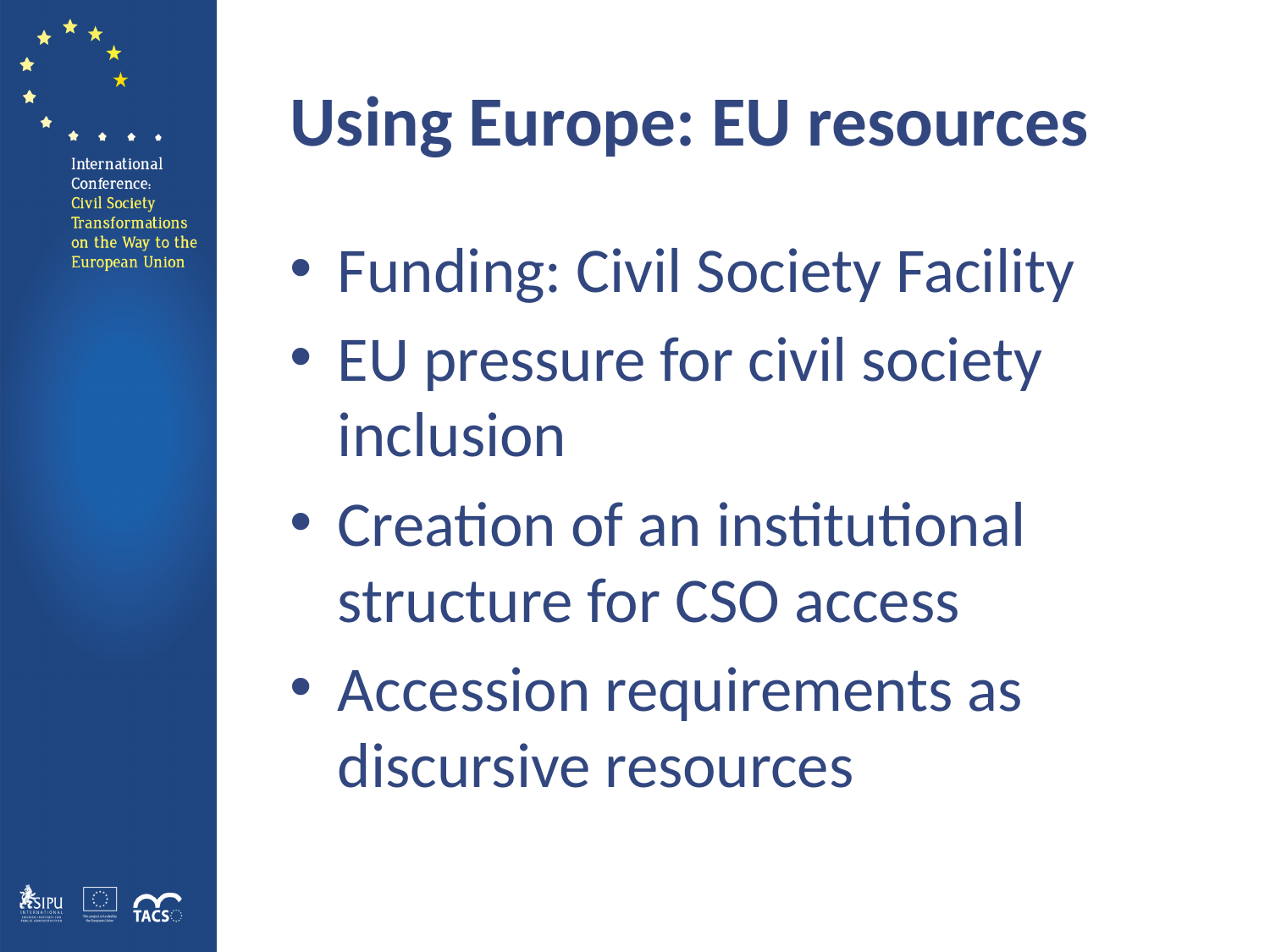

# Using Europe: EU resources
Funding: Civil Society Facility
EU pressure for civil society inclusion
Creation of an institutional structure for CSO access
Accession requirements as discursive resources